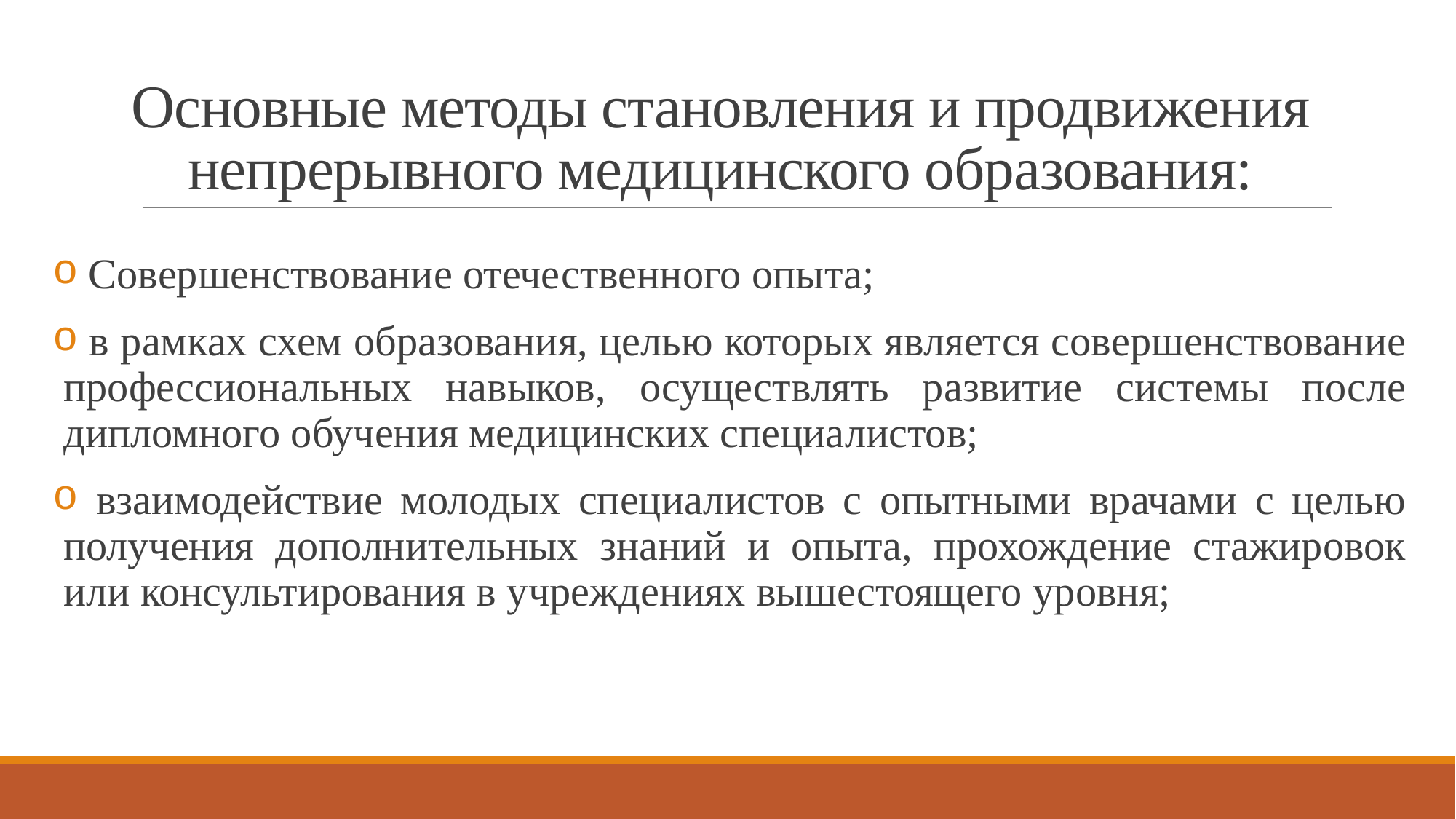

# Основные методы становления и продвижения непрерывного медицинского образования:
 Совершенствование отечественного опыта;
 в рамках схем образования, целью которых является совершенствование профессиональных навыков, осуществлять развитие системы после дипломного обучения медицинских специалистов;
 взаимодействие молодых специалистов с опытными врачами с целью получения дополнительных знаний и опыта, прохождение стажировок или консультирования в учреждениях вышестоящего уровня;